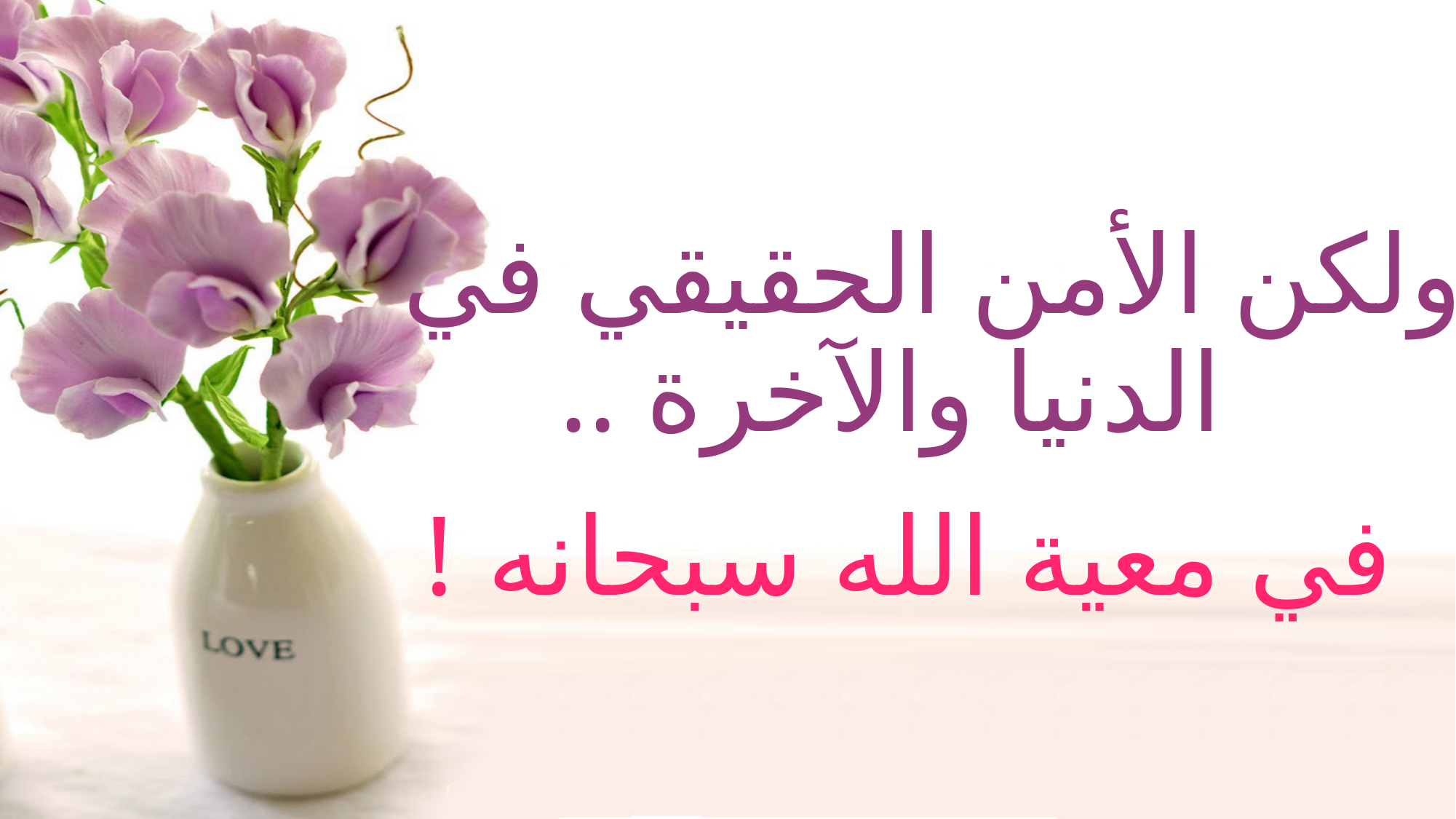

# ولكن الأمن الحقيقي في الدنيا والآخرة .. في معية الله سبحانه !